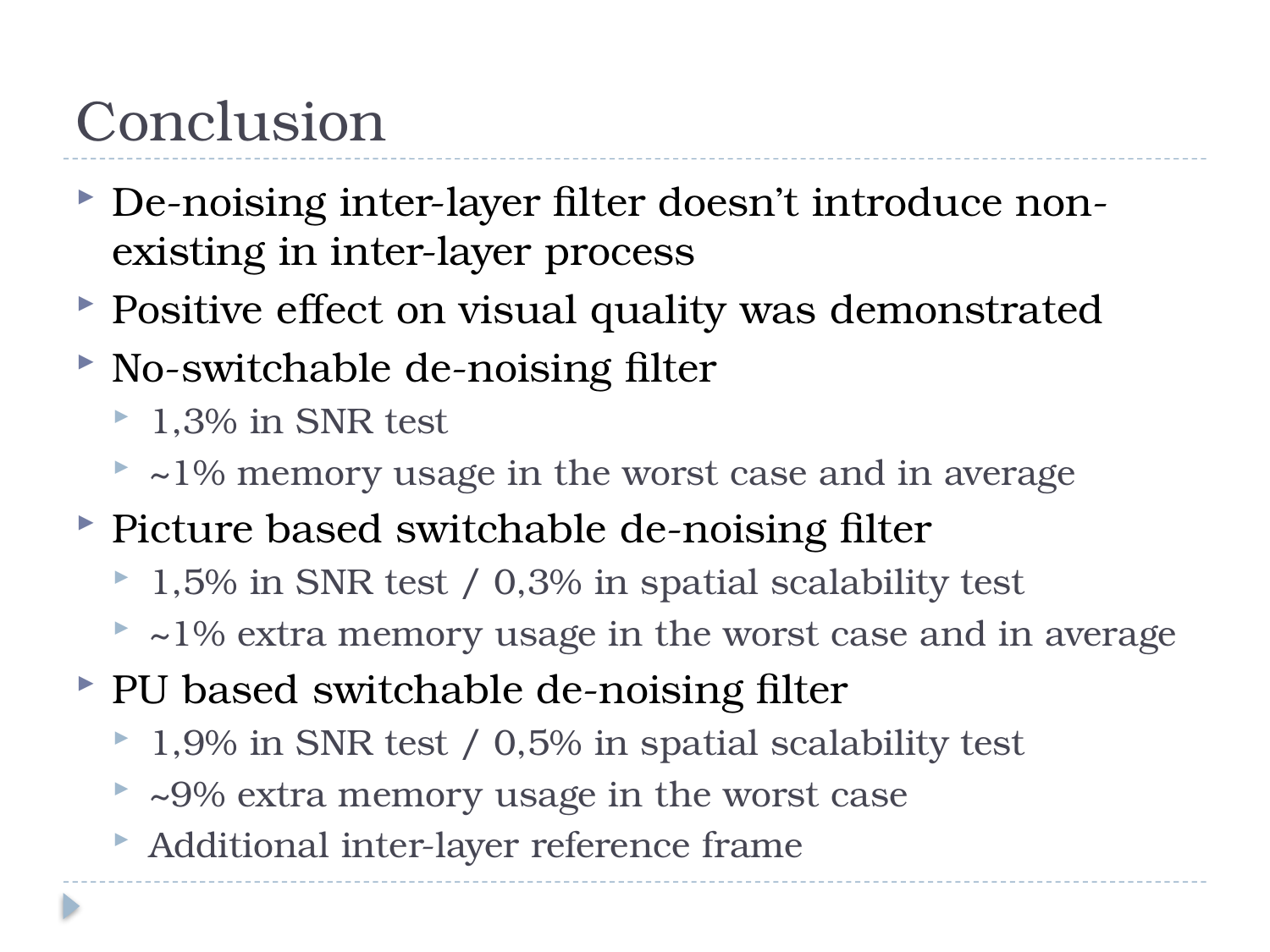

# Conclusion
De-noising inter-layer filter doesn’t introduce non-existing in inter-layer process
Positive effect on visual quality was demonstrated
No-switchable de-noising filter
1,3% in SNR test
~1% memory usage in the worst case and in average
Picture based switchable de-noising filter
1,5% in SNR test / 0,3% in spatial scalability test
~1% extra memory usage in the worst case and in average
PU based switchable de-noising filter
1,9% in SNR test / 0,5% in spatial scalability test
~9% extra memory usage in the worst case
Additional inter-layer reference frame